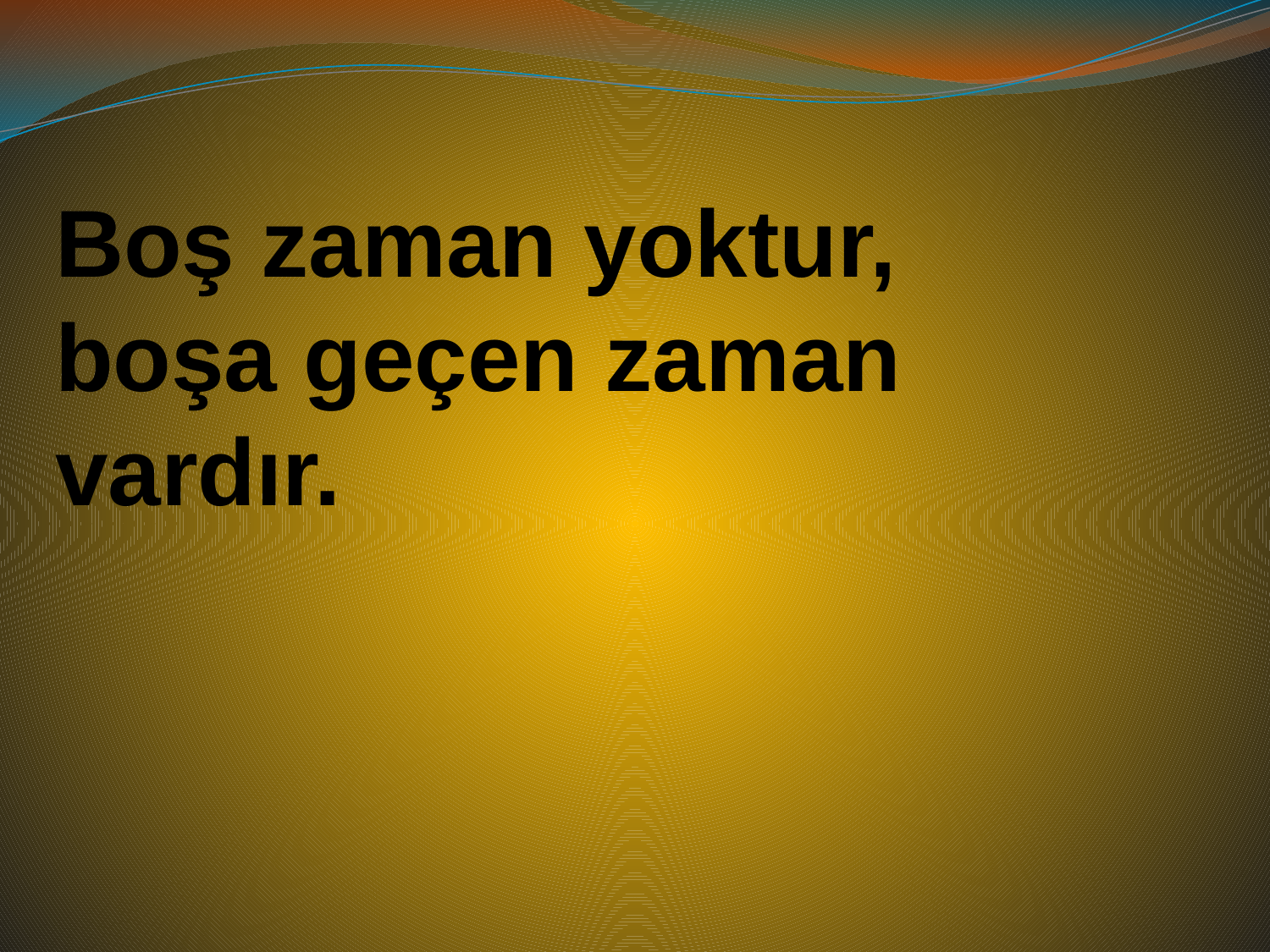

# Boş zaman yoktur, boşa geçen zaman vardır.